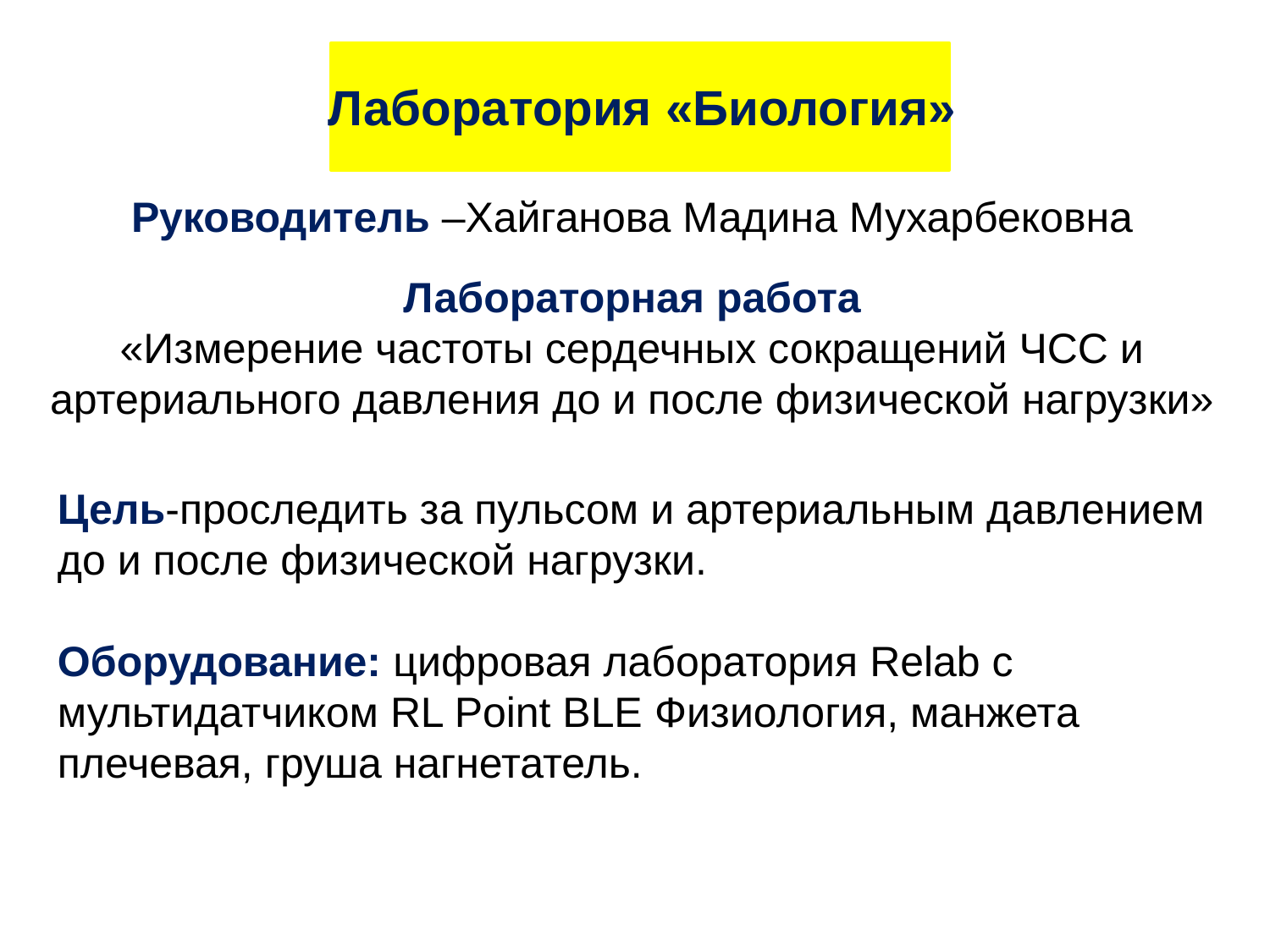

Лаборатория «Биология»
Руководитель –Хайганова Мадина Мухарбековна
Лабораторная работа
«Измерение частоты сердечных сокращений ЧСС и артериального давления до и после физической нагрузки»
Цель-проследить за пульсом и артериальным давлением до и после физической нагрузки.

Оборудование: цифровая лаборатория Relab с мультидатчиком RL Point BLE Физиология, манжета плечевая, груша нагнетатель.